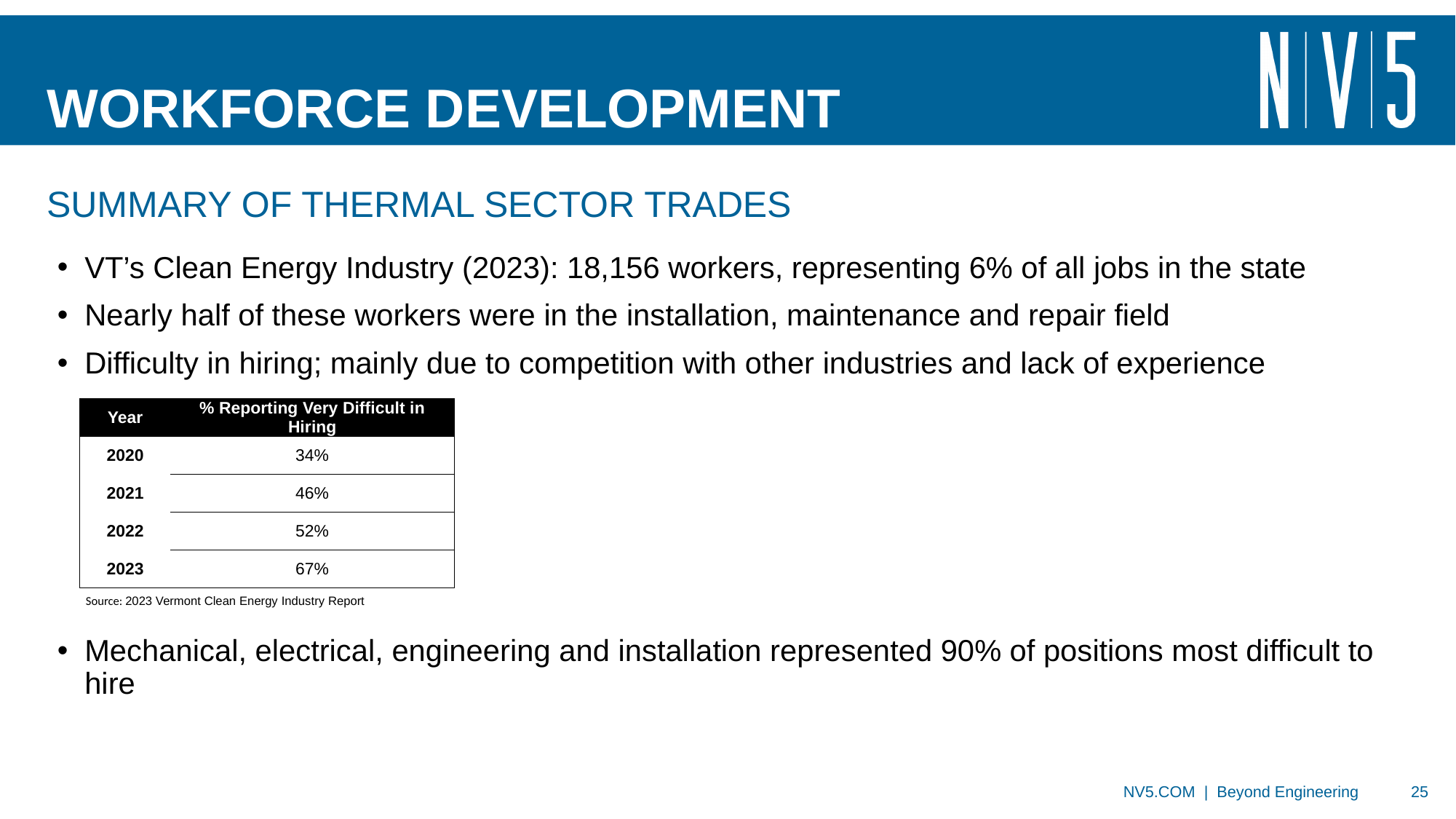

# Workforce development
Summary of thermal sector trades
VT’s Clean Energy Industry (2023): 18,156 workers, representing 6% of all jobs in the state
Nearly half of these workers were in the installation, maintenance and repair field
Difficulty in hiring; mainly due to competition with other industries and lack of experience

Mechanical, electrical, engineering and installation represented 90% of positions most difficult to hire
| Year | % Reporting Very Difficult in Hiring |
| --- | --- |
| 2020 | 34% |
| 2021 | 46% |
| 2022 | 52% |
| 2023 | 67% |
Source: 2023 Vermont Clean Energy Industry Report